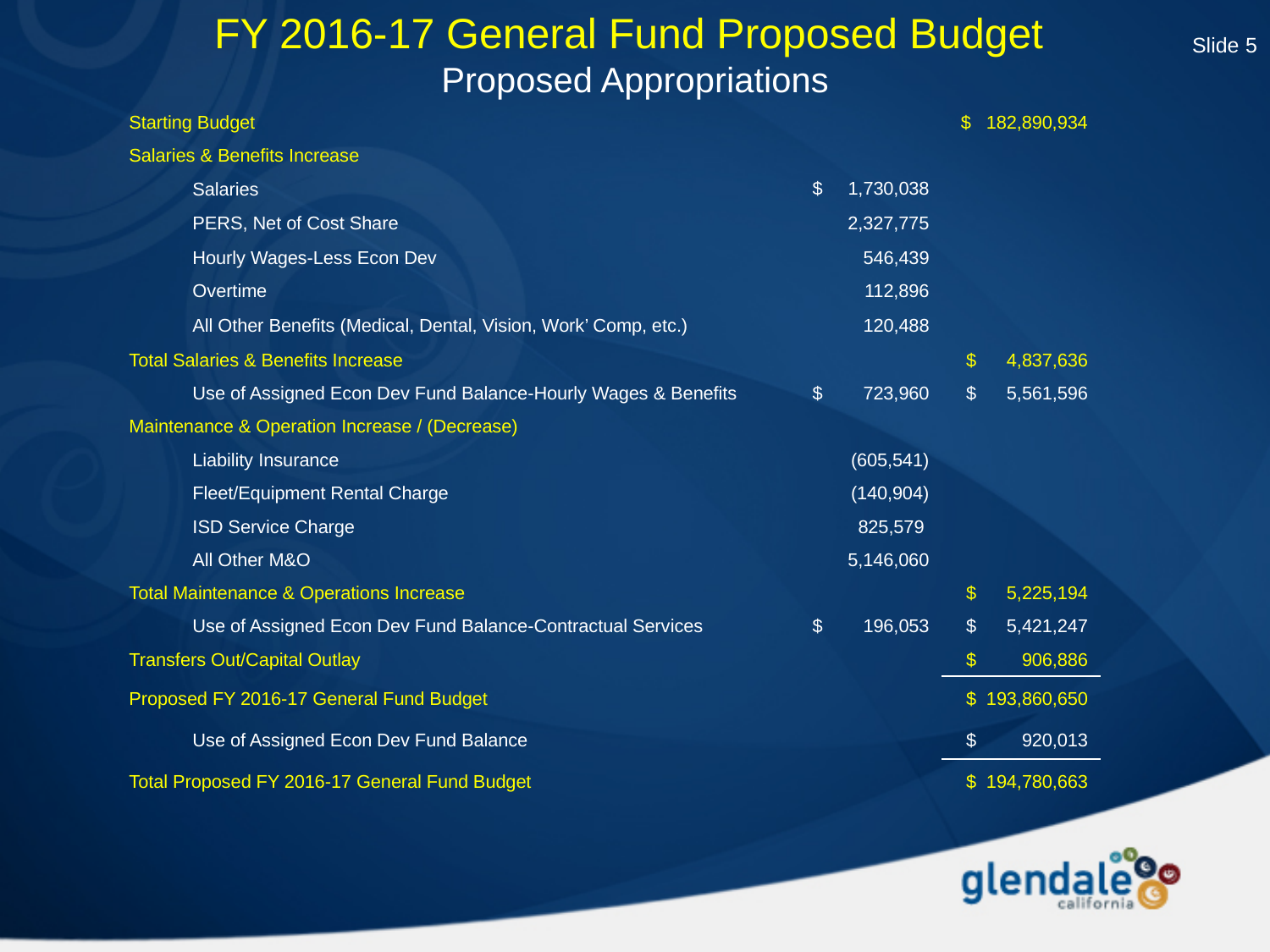

Slide 5
FY 2016-17 General Fund Proposed Budget
Proposed Appropriations
| Starting Budget |  | $ 182,890,934 |
| --- | --- | --- |
| Salaries & Benefits Increase |  |  |
| Salaries | $ 1,730,038 |  |
| PERS, Net of Cost Share | 2,327,775 |  |
| Hourly Wages-Less Econ Dev | 546,439 |  |
| Overtime | 112,896 |  |
| All Other Benefits (Medical, Dental, Vision, Work’ Comp, etc.) | 120,488 |  |
| Total Salaries & Benefits Increase |  | $ 4,837,636 |
| Use of Assigned Econ Dev Fund Balance-Hourly Wages & Benefits | $ 723,960 | $ 5,561,596 |
| Maintenance & Operation Increase / (Decrease) |  |  |
| Liability Insurance | (605,541) |  |
| Fleet/Equipment Rental Charge | (140,904) |  |
| ISD Service Charge | 825,579 |  |
| All Other M&O | 5,146,060 |  |
| Total Maintenance & Operations Increase |  | $ 5,225,194 |
| Use of Assigned Econ Dev Fund Balance-Contractual Services | $ 196,053 | $ 5,421,247 |
| Transfers Out/Capital Outlay |  | $ 906,886 |
| Proposed FY 2016-17 General Fund Budget |  | $ 193,860,650 |
| Use of Assigned Econ Dev Fund Balance |  | $ 920,013 |
| Total Proposed FY 2016-17 General Fund Budget |  | $ 194,780,663 |